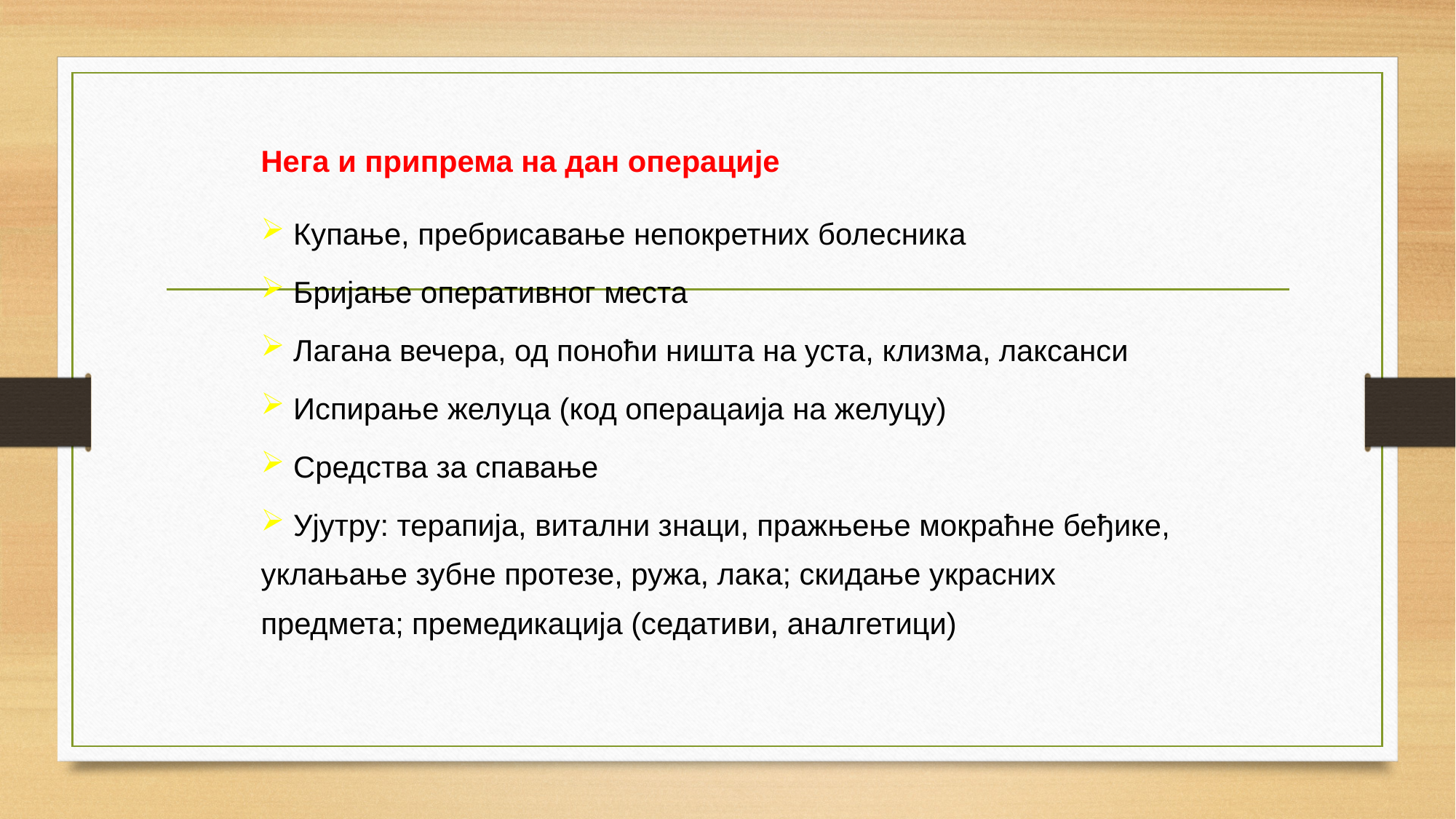

Нега и припрема на дан операције
 Купање, пребрисавање непокретних болесника
 Бријање оперативног места
 Лагана вечера, од поноћи ништа на уста, клизма, лаксанси
 Испирање желуца (код операцаија на желуцу)
 Средства за спавање
 Ујутру: терапија, витални знаци, пражњење мокраћне беђике, уклањање зубне протезе, ружа, лака; скидање украсних предмета; премедикација (седативи, аналгетици)